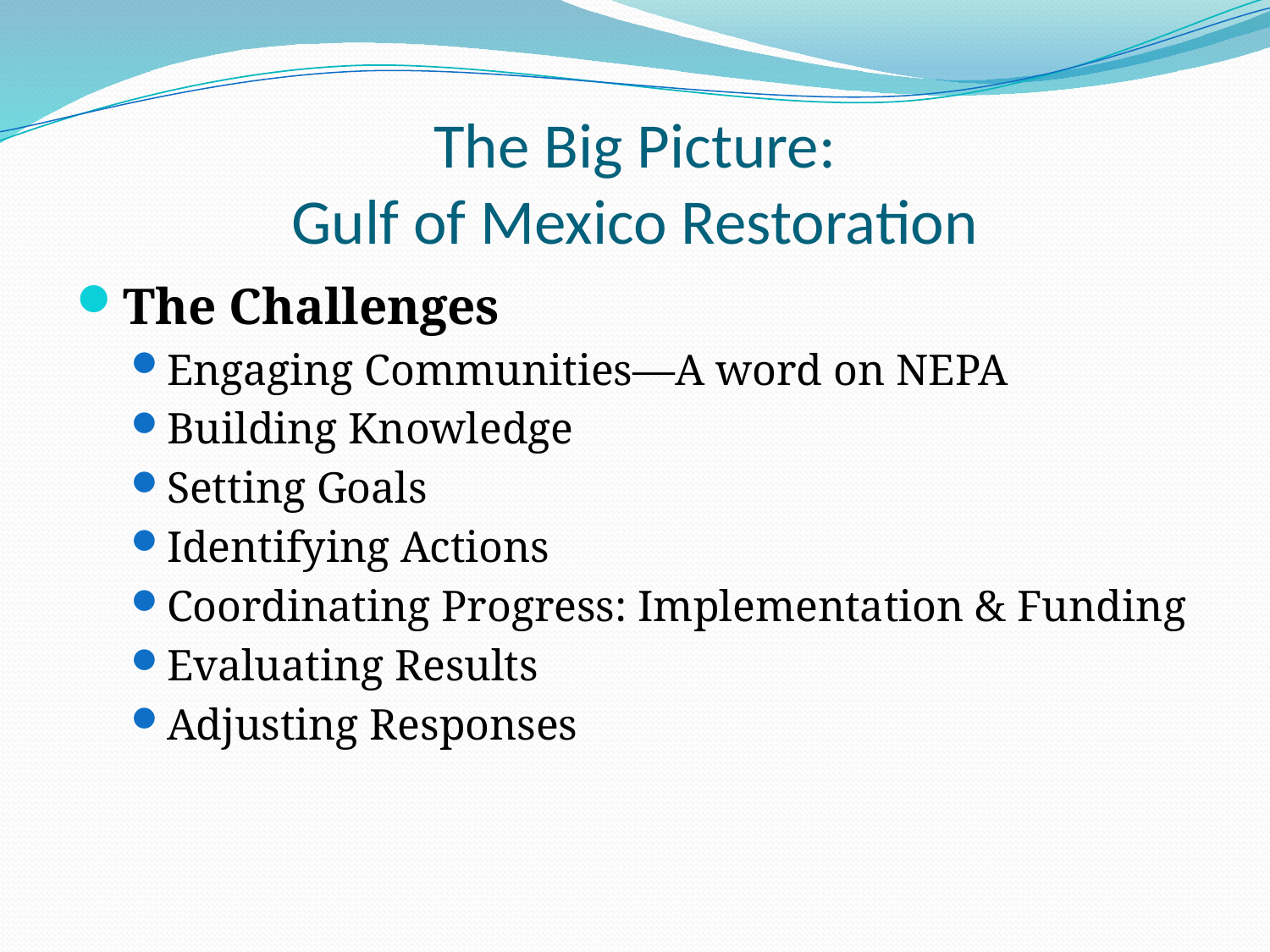

# The Big Picture: Gulf of Mexico Restoration
The Challenges
Engaging Communities—A word on NEPA
Building Knowledge
Setting Goals
Identifying Actions
Coordinating Progress: Implementation & Funding
Evaluating Results
Adjusting Responses